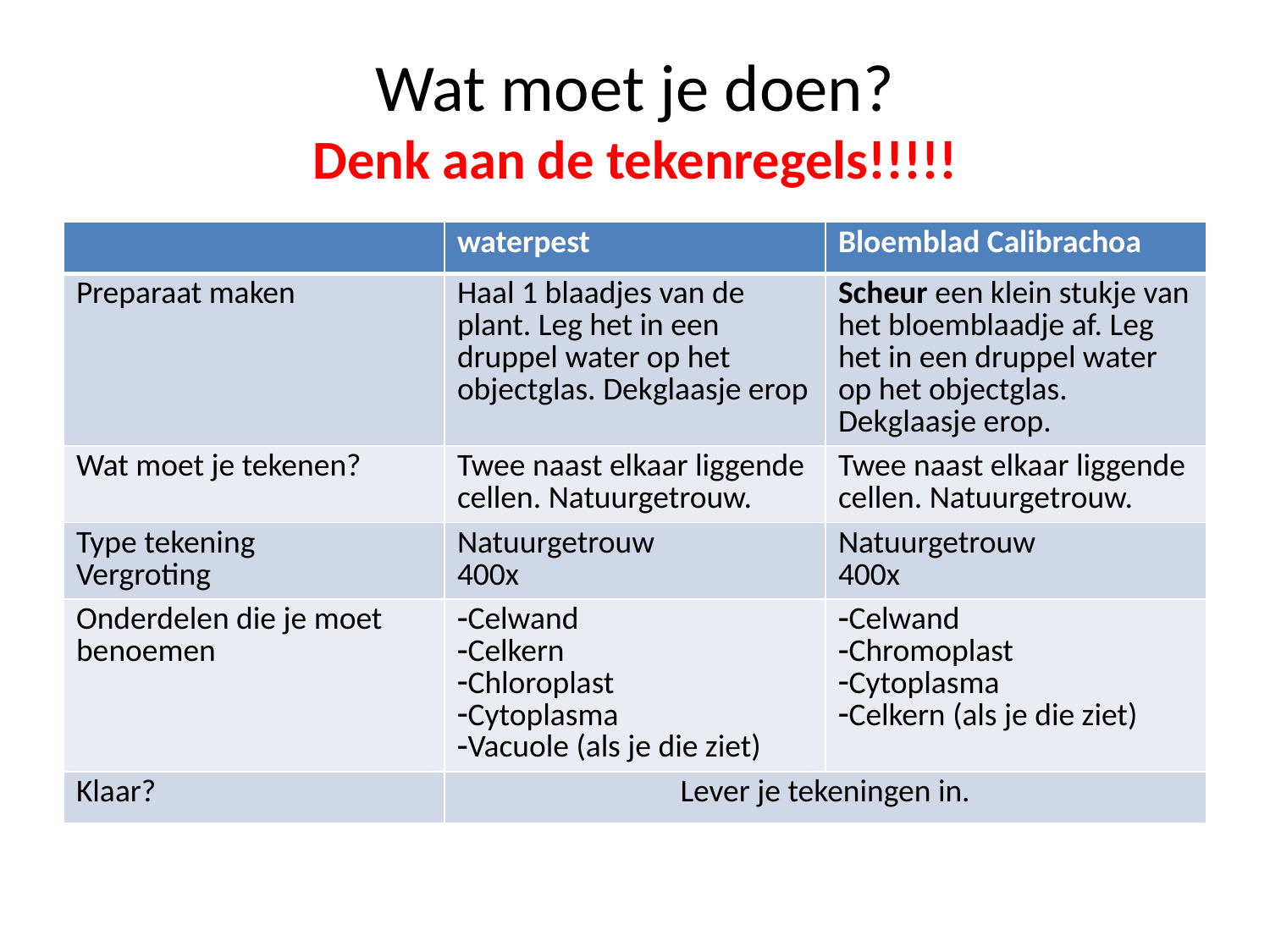

# Wat moet je doen? Denk aan de tekenregels!!!!!
|  | waterpest | Bloemblad Calibrachoa |
| --- | --- | --- |
| Preparaat maken | Haal 1 blaadjes van de plant. Leg het in een druppel water op het objectglas. Dekglaasje erop | Scheur een klein stukje van het bloemblaadje af. Leg het in een druppel water op het objectglas. Dekglaasje erop. |
| Wat moet je tekenen? | Twee naast elkaar liggende cellen. Natuurgetrouw. | Twee naast elkaar liggende cellen. Natuurgetrouw. |
| Type tekening Vergroting | Natuurgetrouw 400x | Natuurgetrouw 400x |
| Onderdelen die je moet benoemen | Celwand Celkern Chloroplast Cytoplasma Vacuole (als je die ziet) | Celwand Chromoplast Cytoplasma Celkern (als je die ziet) |
| Klaar? | Lever je tekeningen in. |  |